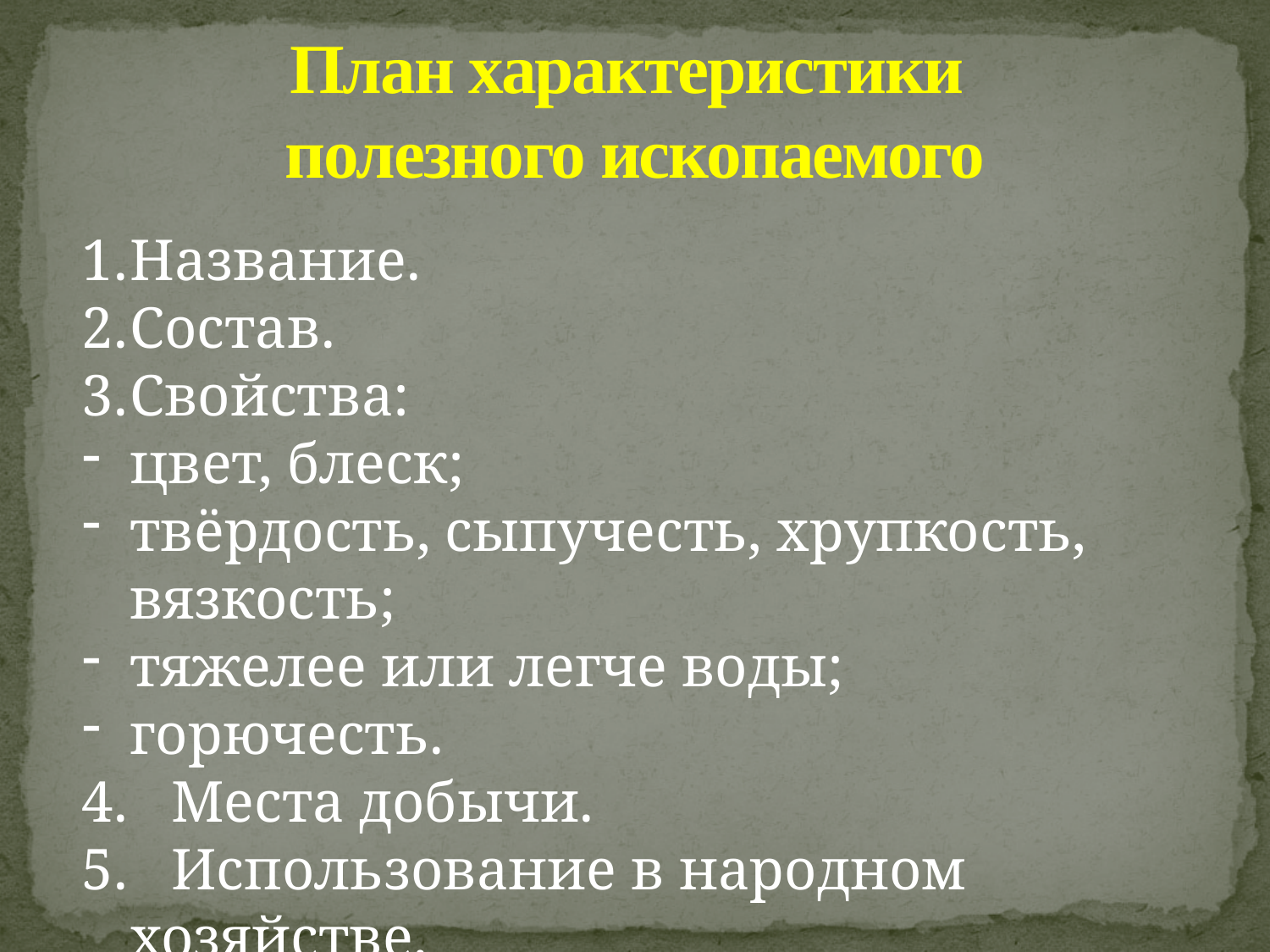

План характеристики
полезного ископаемого
Название.
Состав.
Свойства:
цвет, блеск;
твёрдость, сыпучесть, хрупкость, вязкость;
тяжелее или легче воды;
горючесть.
4.   Места добычи.
5.   Использование в народном хозяйстве.